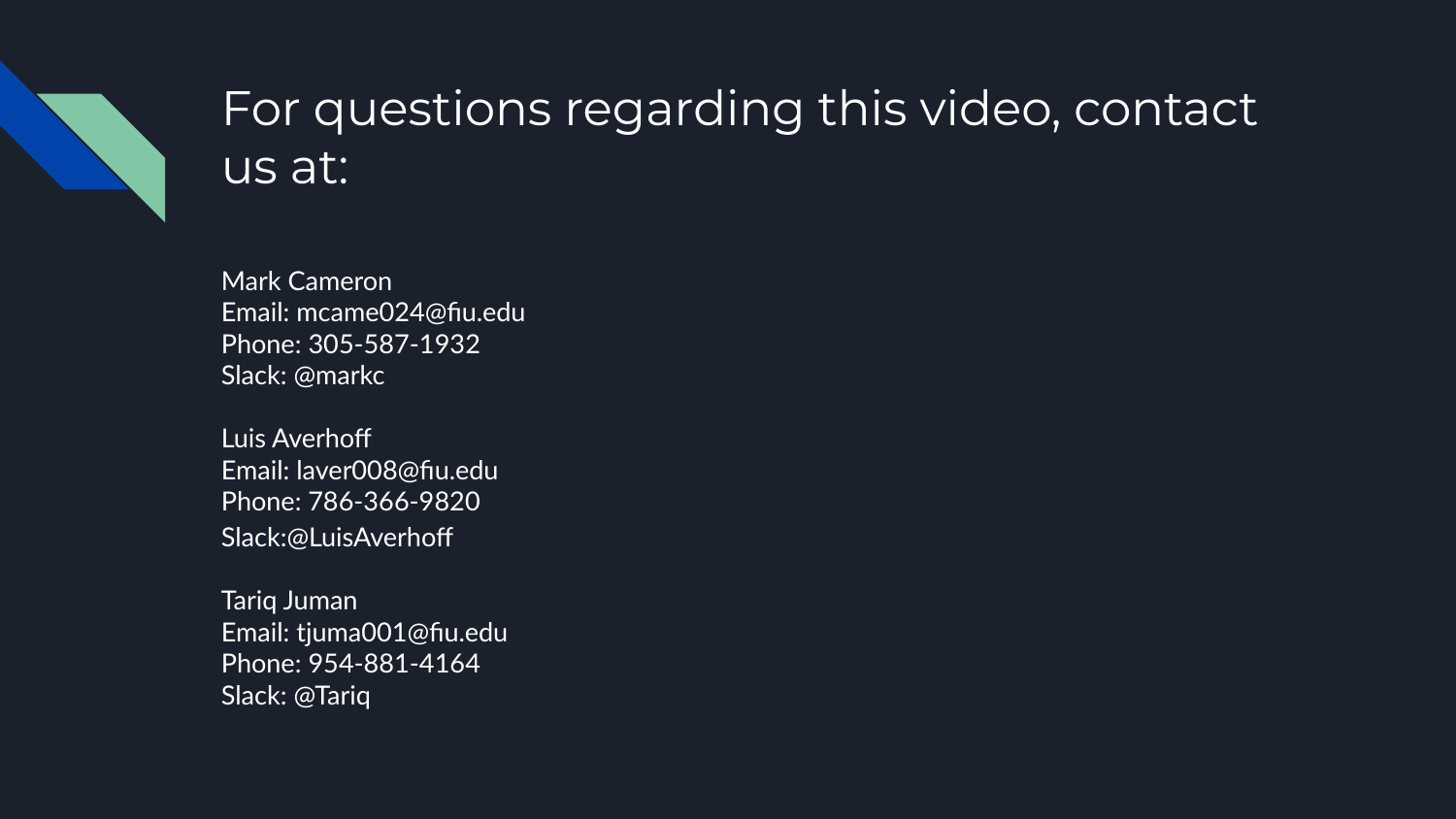

# For questions regarding this video, contact us at:
Mark Cameron
Email: mcame024@fiu.edu
Phone: 305-587-1932
Slack: @markc

Luis Averhoff
Email: laver008@fiu.edu
Phone: 786-366-9820
Slack:@LuisAverhoff

Tariq Juman
Email: tjuma001@fiu.edu
Phone: 954-881-4164
Slack: @Tariq